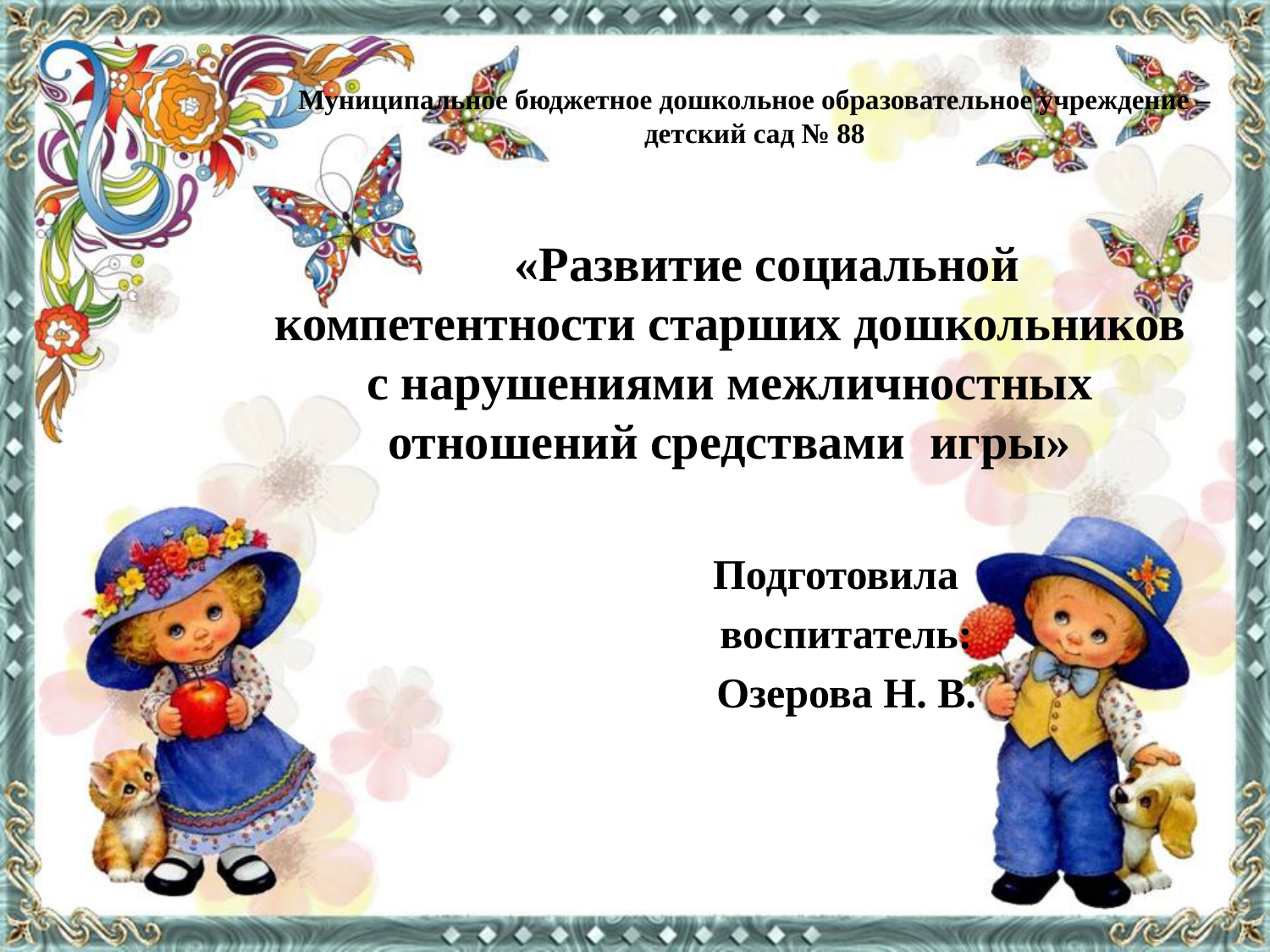

# Муниципальное бюджетное дошкольное образовательное учреждение – детский сад № 88
      «Развитие социальной компетентности старших дошкольников с нарушениями межличностных отношений средствами  игры»

                     Подготовила
                      воспитатель:
                      Озерова Н. В.